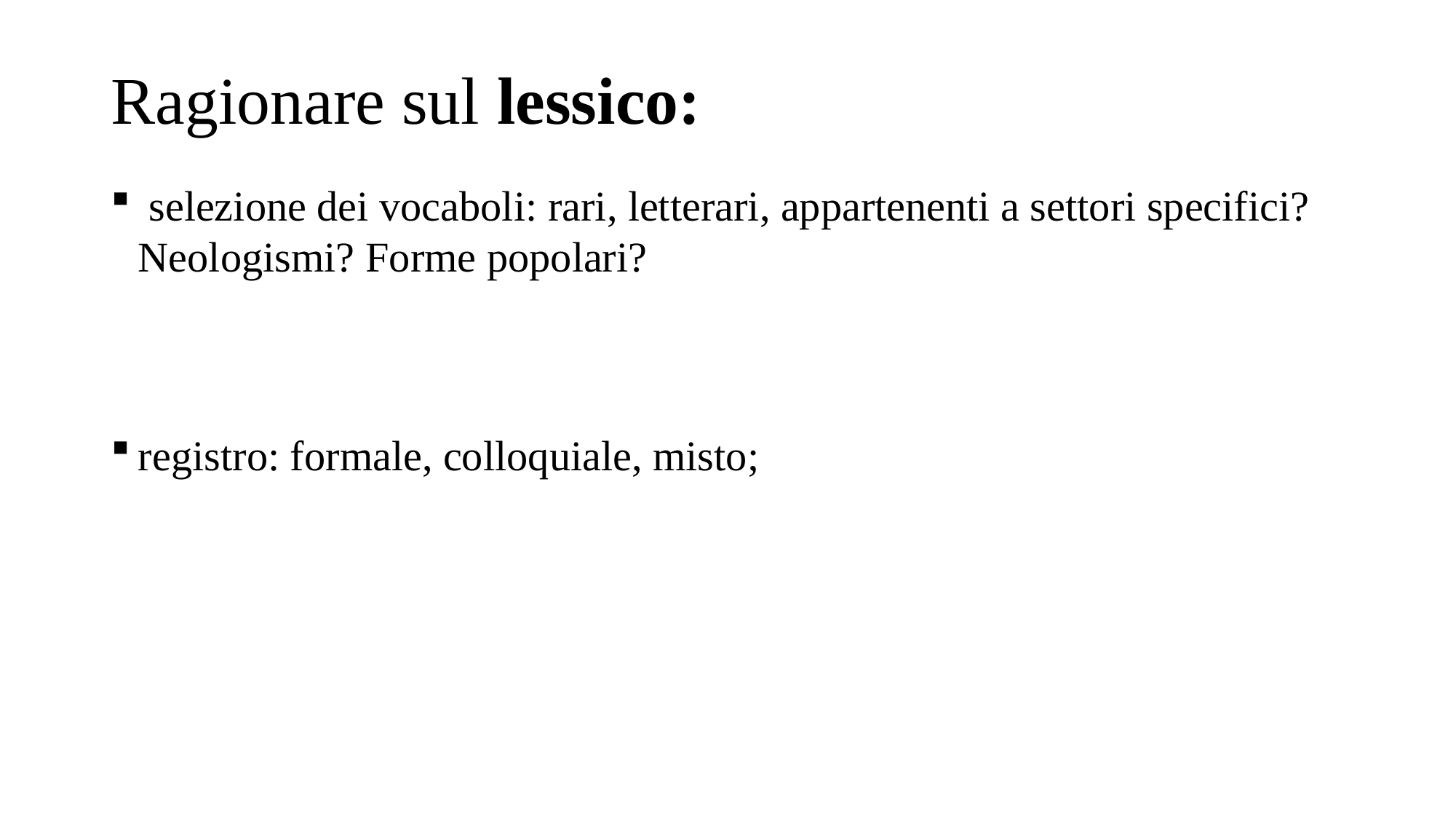

# Ragionare sul lessico:
 selezione dei vocaboli: rari, letterari, appartenenti a settori specifici? Neologismi? Forme popolari?

registro: formale, colloquiale, misto;